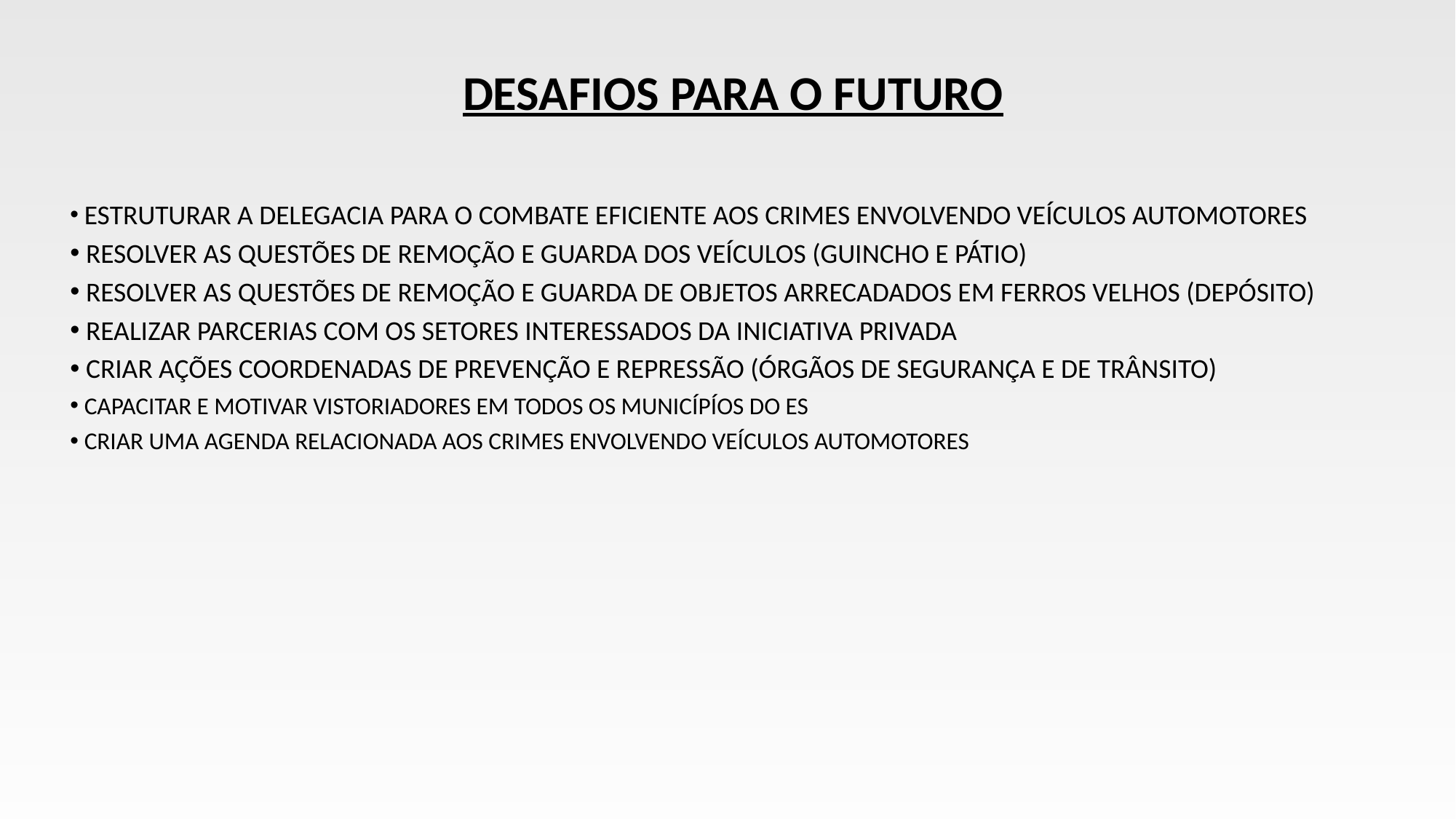

DESAFIOS PARA O FUTURO
 ESTRUTURAR A DELEGACIA PARA O COMBATE EFICIENTE AOS CRIMES ENVOLVENDO VEÍCULOS AUTOMOTORES
 RESOLVER AS QUESTÕES DE REMOÇÃO E GUARDA DOS VEÍCULOS (GUINCHO E PÁTIO)
 RESOLVER AS QUESTÕES DE REMOÇÃO E GUARDA DE OBJETOS ARRECADADOS EM FERROS VELHOS (DEPÓSITO)
 REALIZAR PARCERIAS COM OS SETORES INTERESSADOS DA INICIATIVA PRIVADA
 CRIAR AÇÕES COORDENADAS DE PREVENÇÃO E REPRESSÃO (ÓRGÃOS DE SEGURANÇA E DE TRÂNSITO)
 CAPACITAR E MOTIVAR VISTORIADORES EM TODOS OS MUNICÍPÍOS DO ES
 CRIAR UMA AGENDA RELACIONADA AOS CRIMES ENVOLVENDO VEÍCULOS AUTOMOTORES